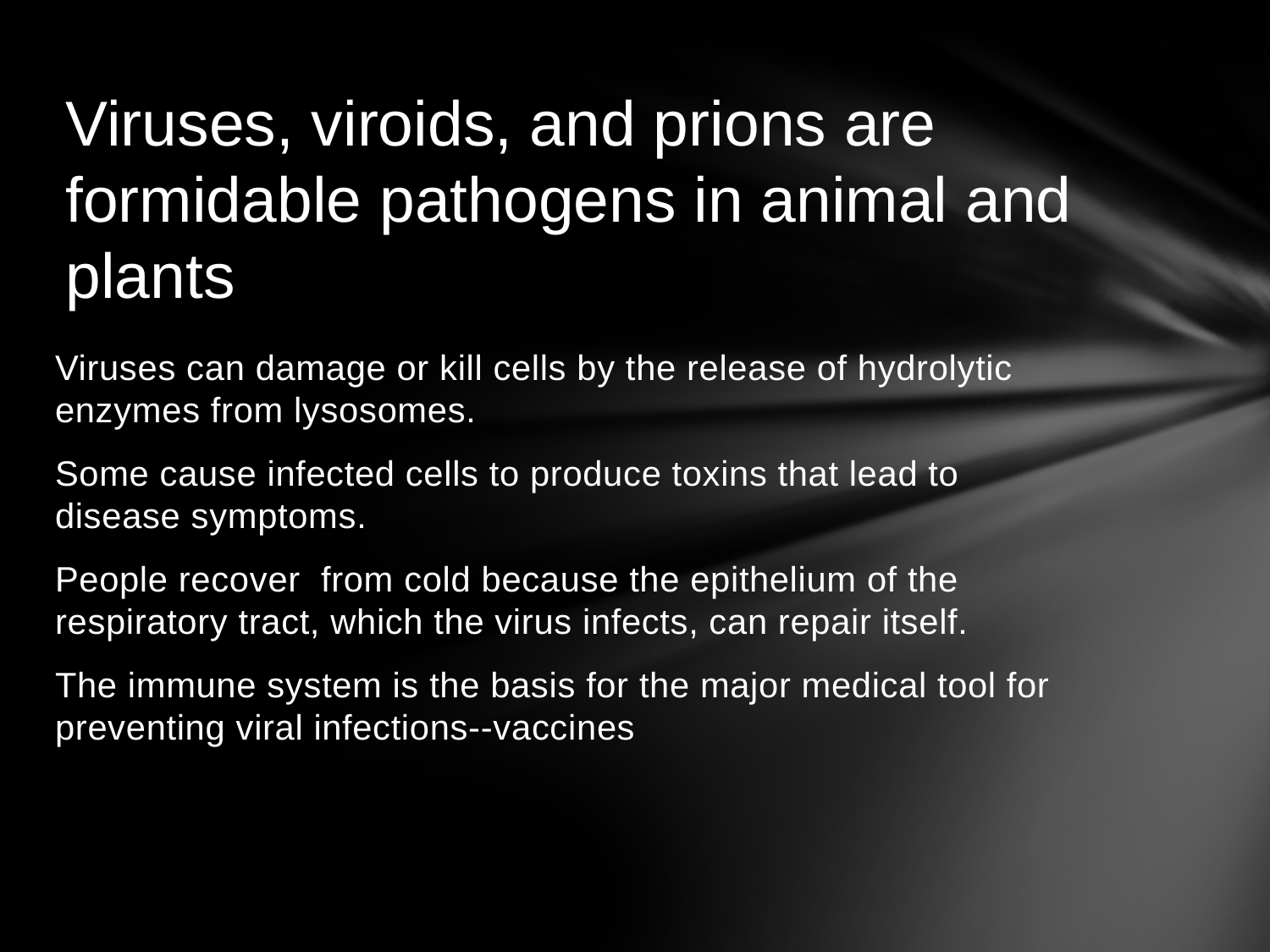

# Viruses, viroids, and prions are formidable pathogens in animal and plants
Viruses can damage or kill cells by the release of hydrolytic enzymes from lysosomes.
Some cause infected cells to produce toxins that lead to disease symptoms.
People recover  from cold because the epithelium of the respiratory tract, which the virus infects, can repair itself.
The immune system is the basis for the major medical tool for preventing viral infections--vaccines